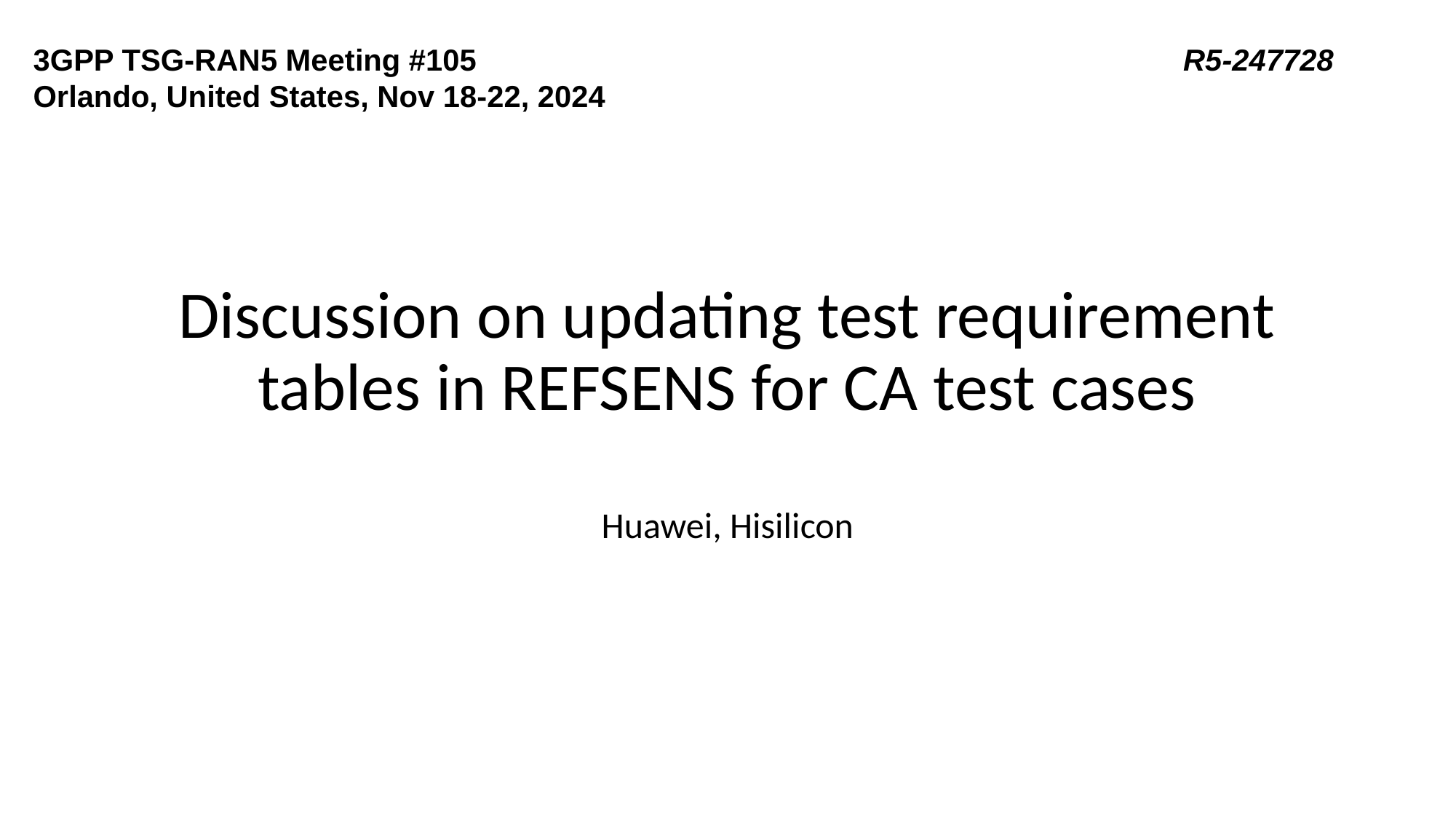

3GPP TSG-RAN5 Meeting #105  						       R5-247728
Orlando, United States, Nov 18-22, 2024
# Discussion on updating test requirement tables in REFSENS for CA test cases
Huawei, Hisilicon